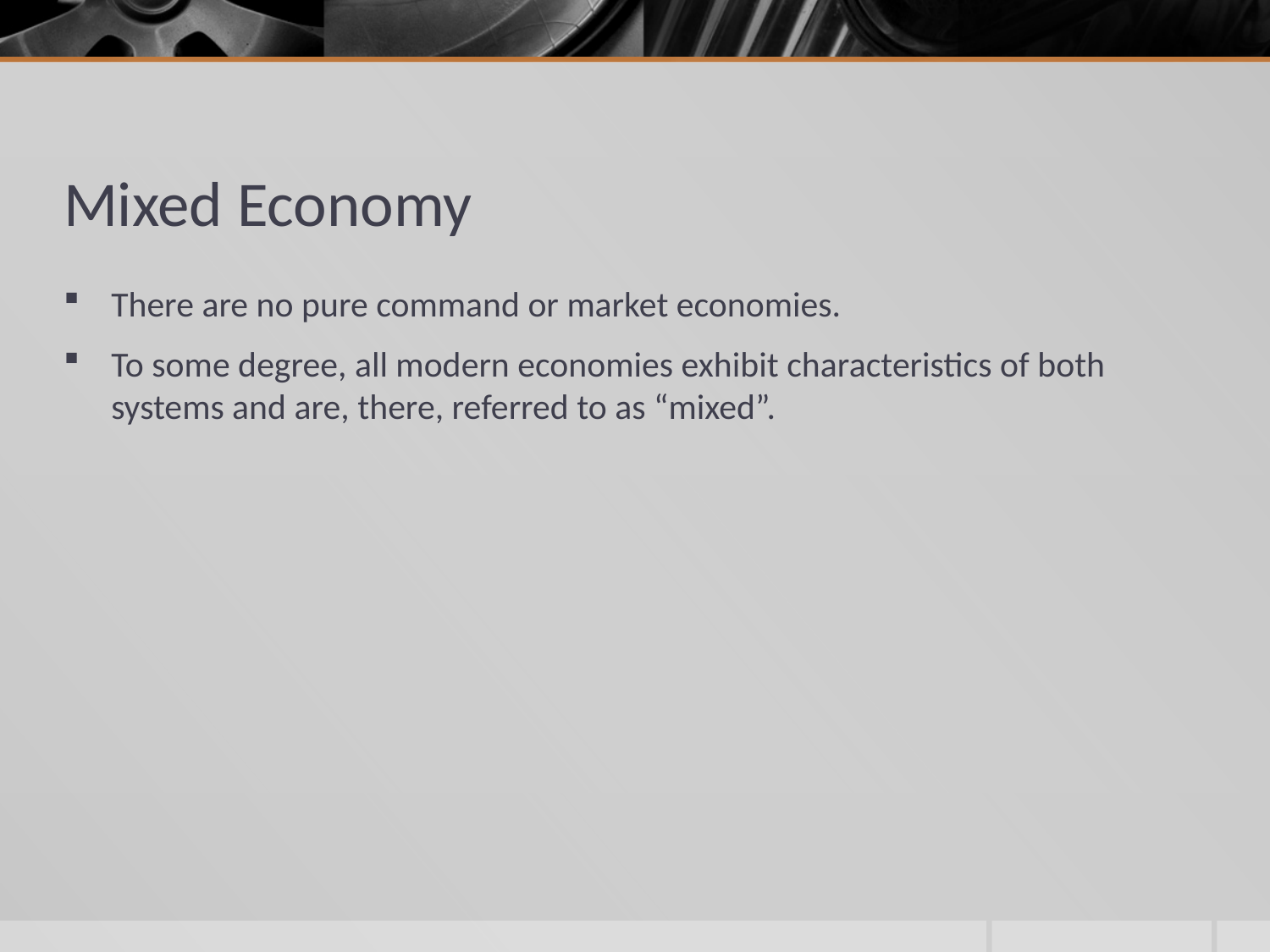

# Mixed Economy
There are no pure command or market economies.
To some degree, all modern economies exhibit characteristics of both systems and are, there, referred to as “mixed”.